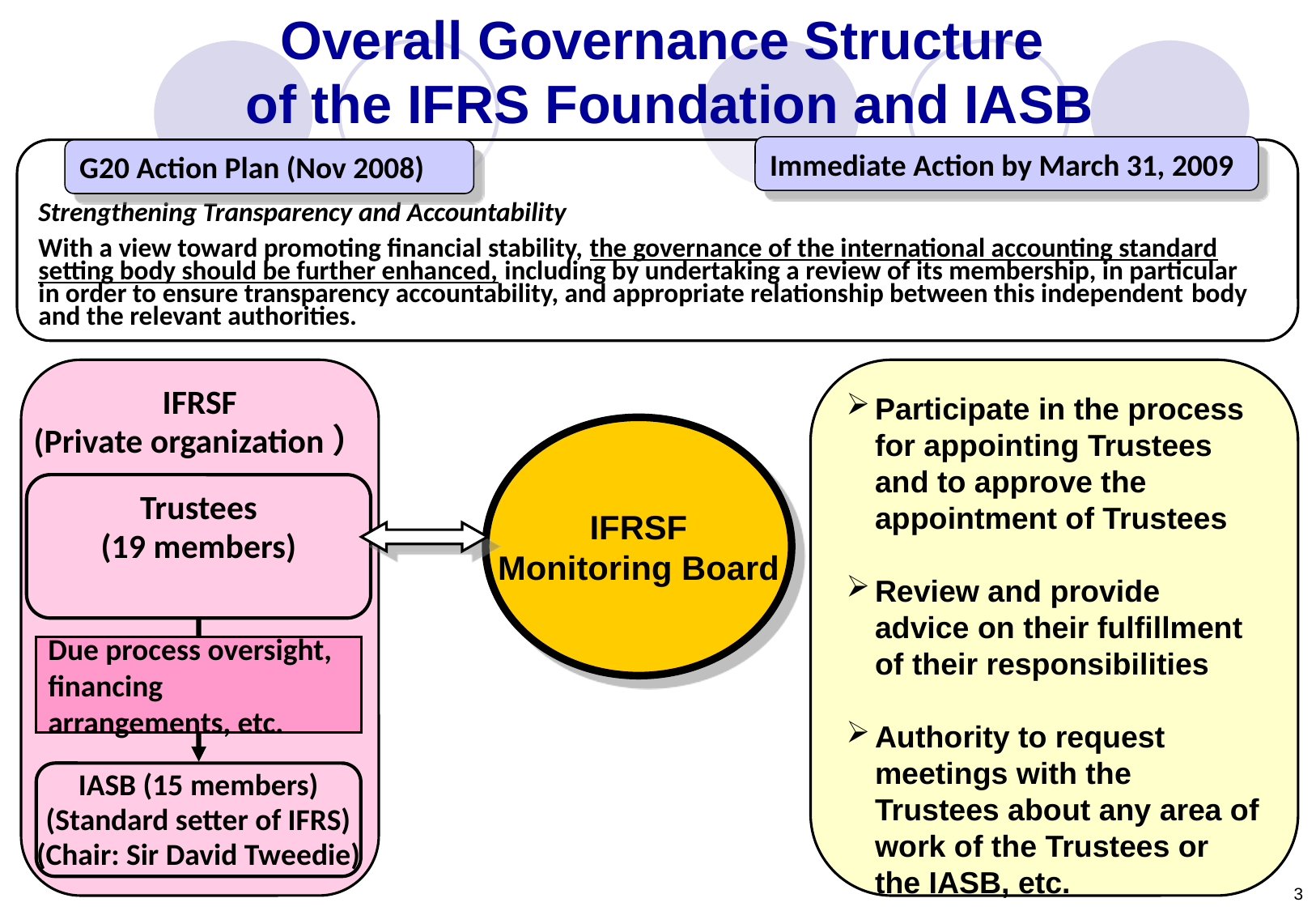

# Overall Governance Structure of the IFRS Foundation and IASB
Immediate Action by March 31, 2009

G20 Action Plan (Nov 2008)
Strengthening Transparency and Accountability
With a view toward promoting financial stability, the governance of the international accounting standard setting body should be further enhanced, including by undertaking a review of its membership, in particular in order to ensure transparency accountability, and appropriate relationship between this independent body and the relevant authorities.
IFRSF
(Private organization）
Participate in the process for appointing Trustees and to approve the appointment of Trustees

Review and provide advice on their fulfillment of their responsibilities

Authority to request meetings with the Trustees about any area of work of the Trustees or the IASB, etc.
IFRSF
Monitoring Board
Trustees
(19 members)

Due process oversight, financing arrangements, etc.
IASB (15 members)
(Standard setter of IFRS)
(Chair: Sir David Tweedie)
3